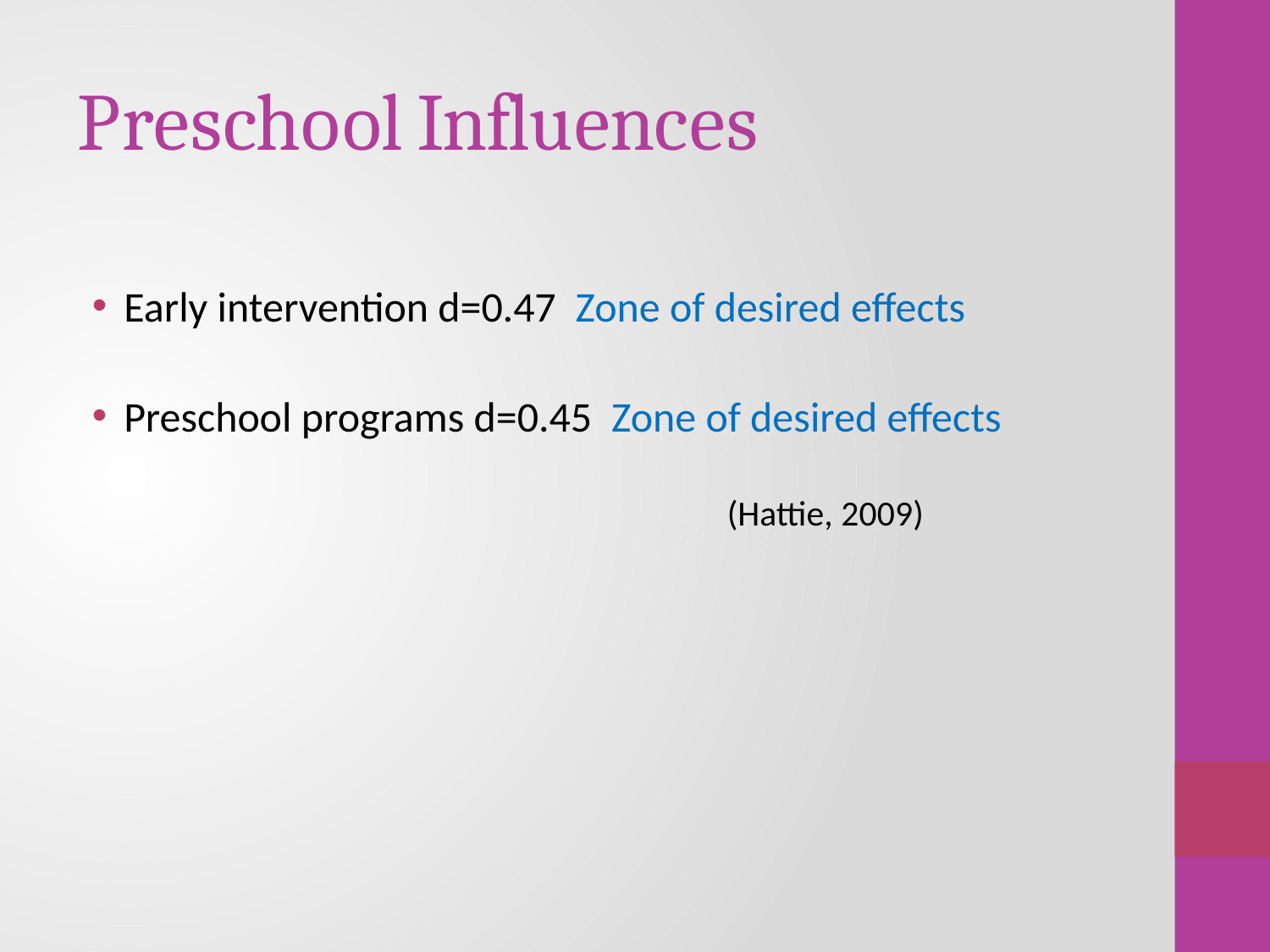

# Preschool Influences
Early intervention d=0.47  Zone of desired effects
Preschool programs d=0.45  Zone of desired effects

					(Hattie, 2009)